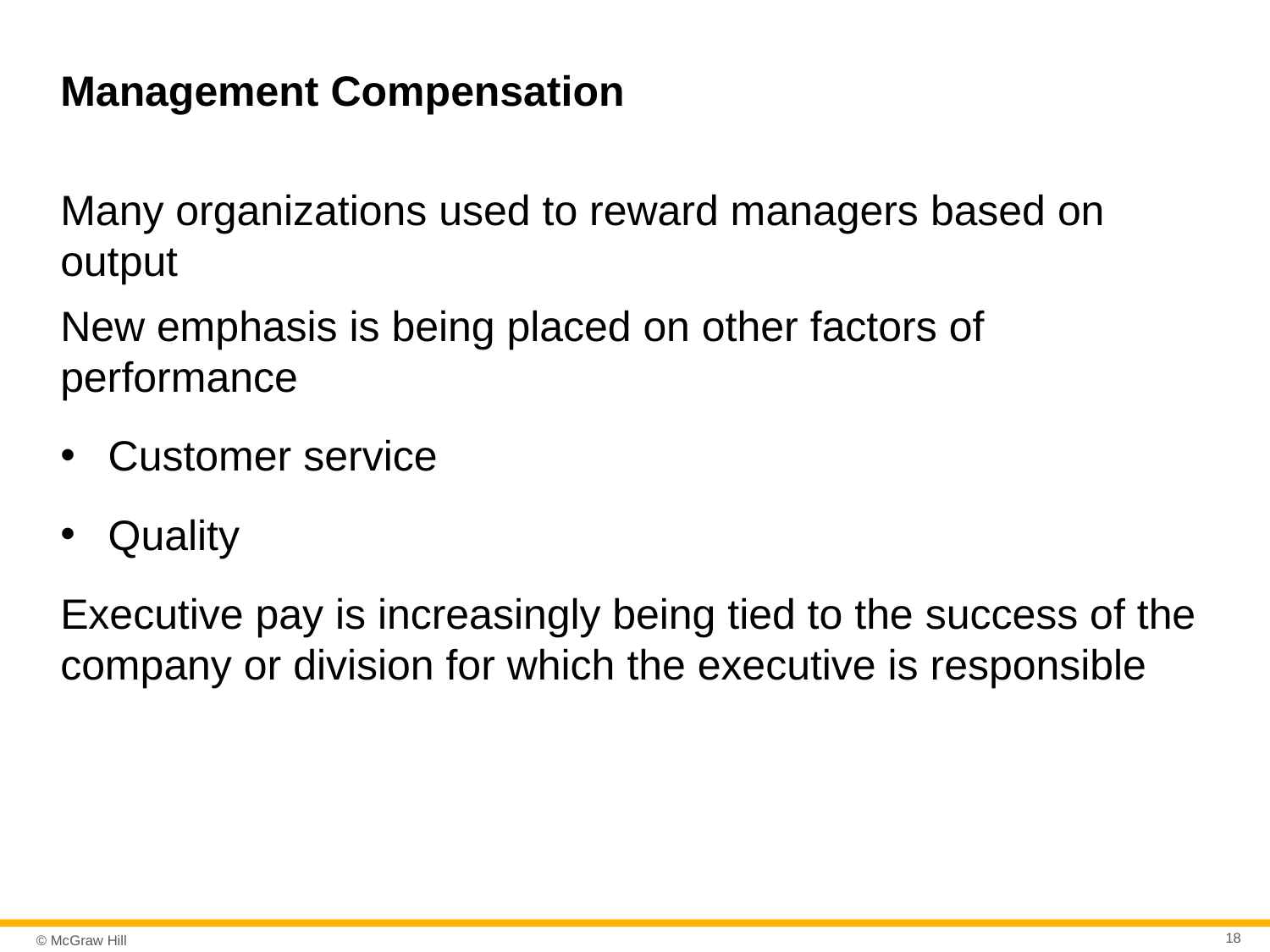

# Management Compensation
Many organizations used to reward managers based on output
New emphasis is being placed on other factors of performance
Customer service
Quality
Executive pay is increasingly being tied to the success of the company or division for which the executive is responsible